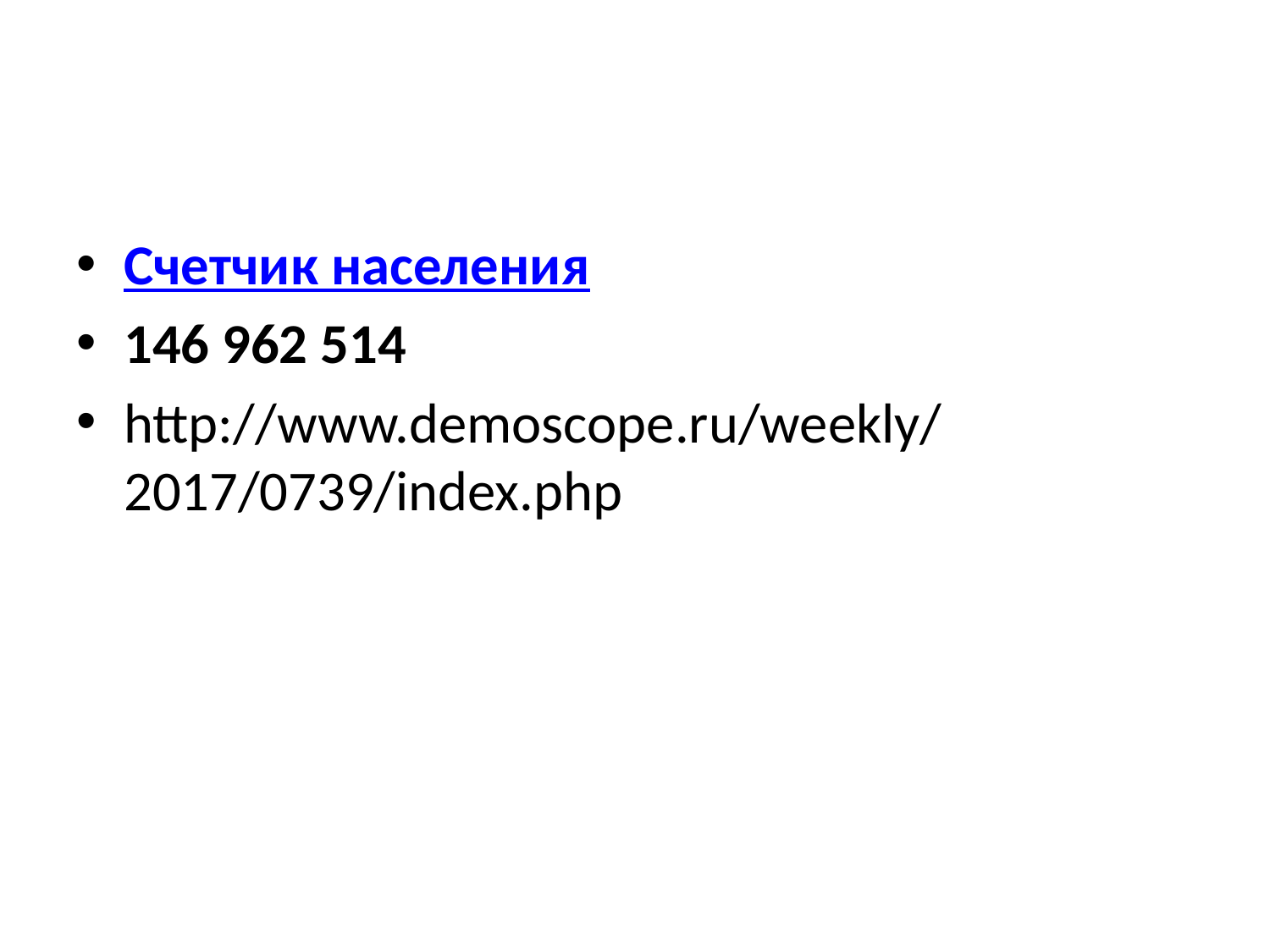

#
Счетчик населения
146 962 514
http://www.demoscope.ru/weekly/2017/0739/index.php